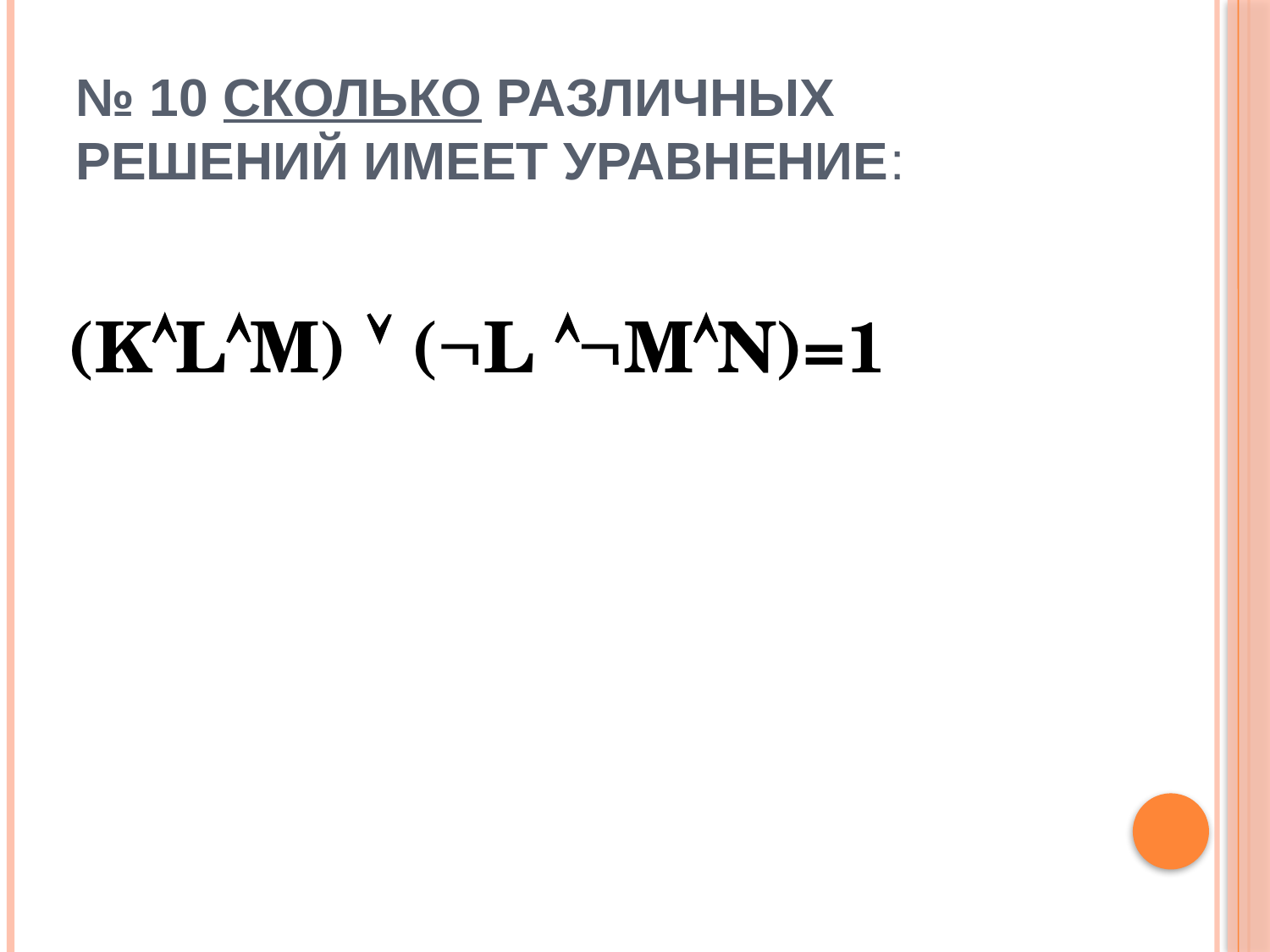

# № 10 Сколько различных решений имеет уравнение:
(K∧L∧M) ∨ (¬L ∧¬M∧N)=1